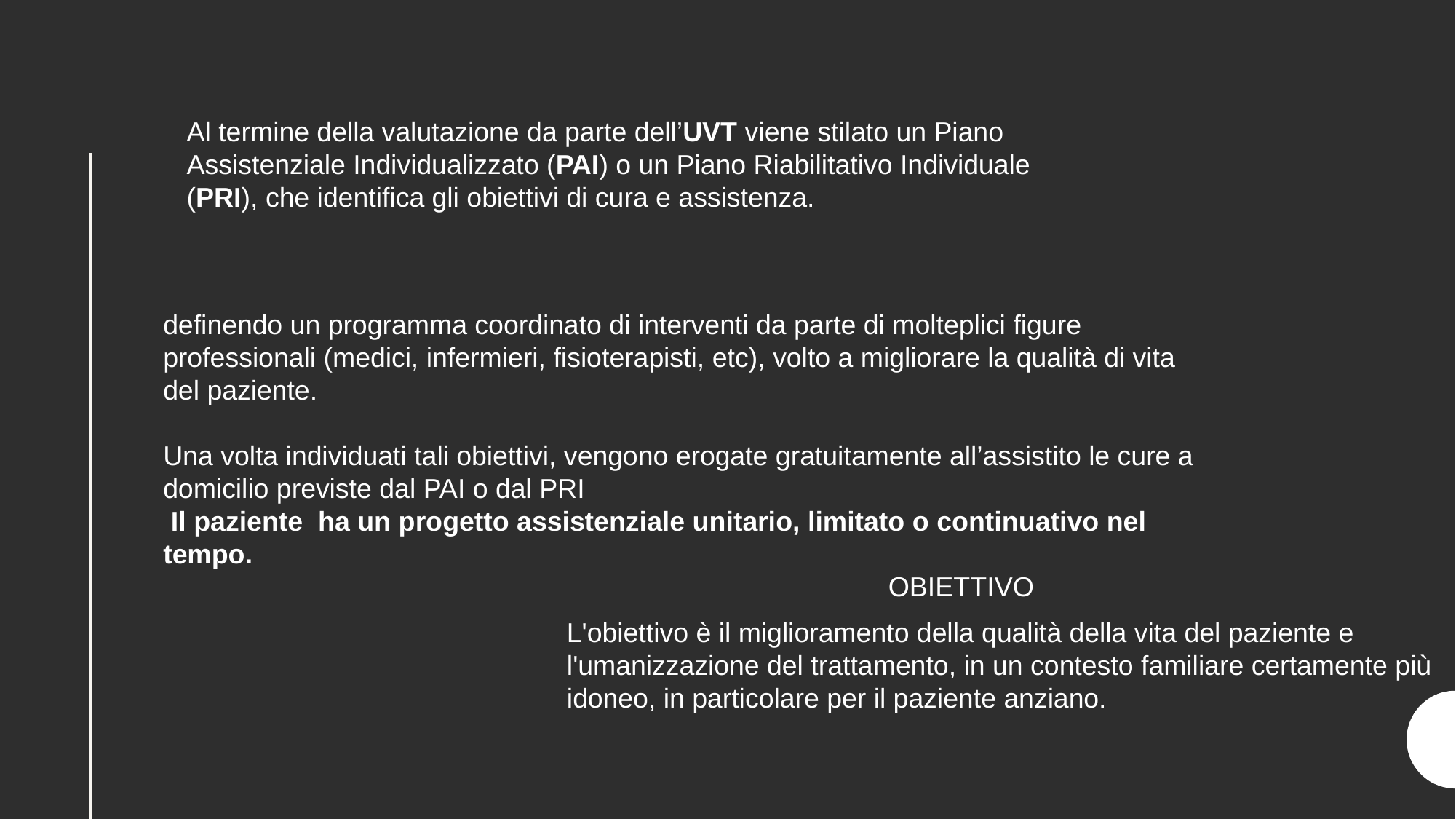

Al termine della valutazione da parte dell’UVT viene stilato un Piano Assistenziale Individualizzato (PAI) o un Piano Riabilitativo Individuale (PRI), che identifica gli obiettivi di cura e assistenza.
definendo un programma coordinato di interventi da parte di molteplici figure professionali (medici, infermieri, fisioterapisti, etc), volto a migliorare la qualità di vita del paziente.

Una volta individuati tali obiettivi, vengono erogate gratuitamente all’assistito le cure a domicilio previste dal PAI o dal PRI
 Il paziente  ha un progetto assistenziale unitario, limitato o continuativo nel tempo.
OBIETTIVO
L'obiettivo è il miglioramento della qualità della vita del paziente e l'umanizzazione del trattamento, in un contesto familiare certamente più idoneo, in particolare per il paziente anziano.